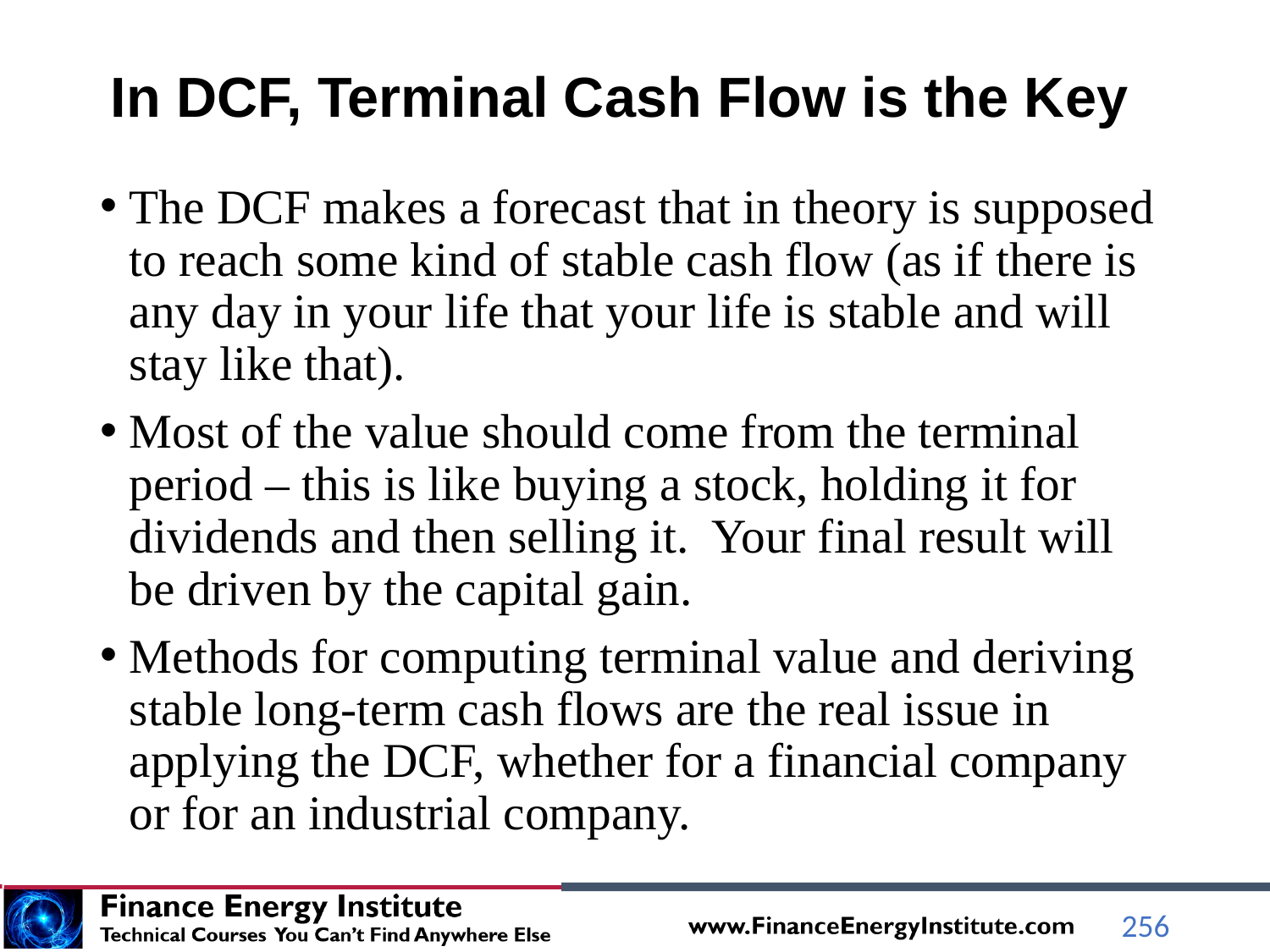

# In DCF, Terminal Cash Flow is the Key
The DCF makes a forecast that in theory is supposed to reach some kind of stable cash flow (as if there is any day in your life that your life is stable and will stay like that).
Most of the value should come from the terminal period – this is like buying a stock, holding it for dividends and then selling it.  Your final result will be driven by the capital gain.
Methods for computing terminal value and deriving stable long-term cash flows are the real issue in applying the DCF, whether for a financial company or for an industrial company.
256